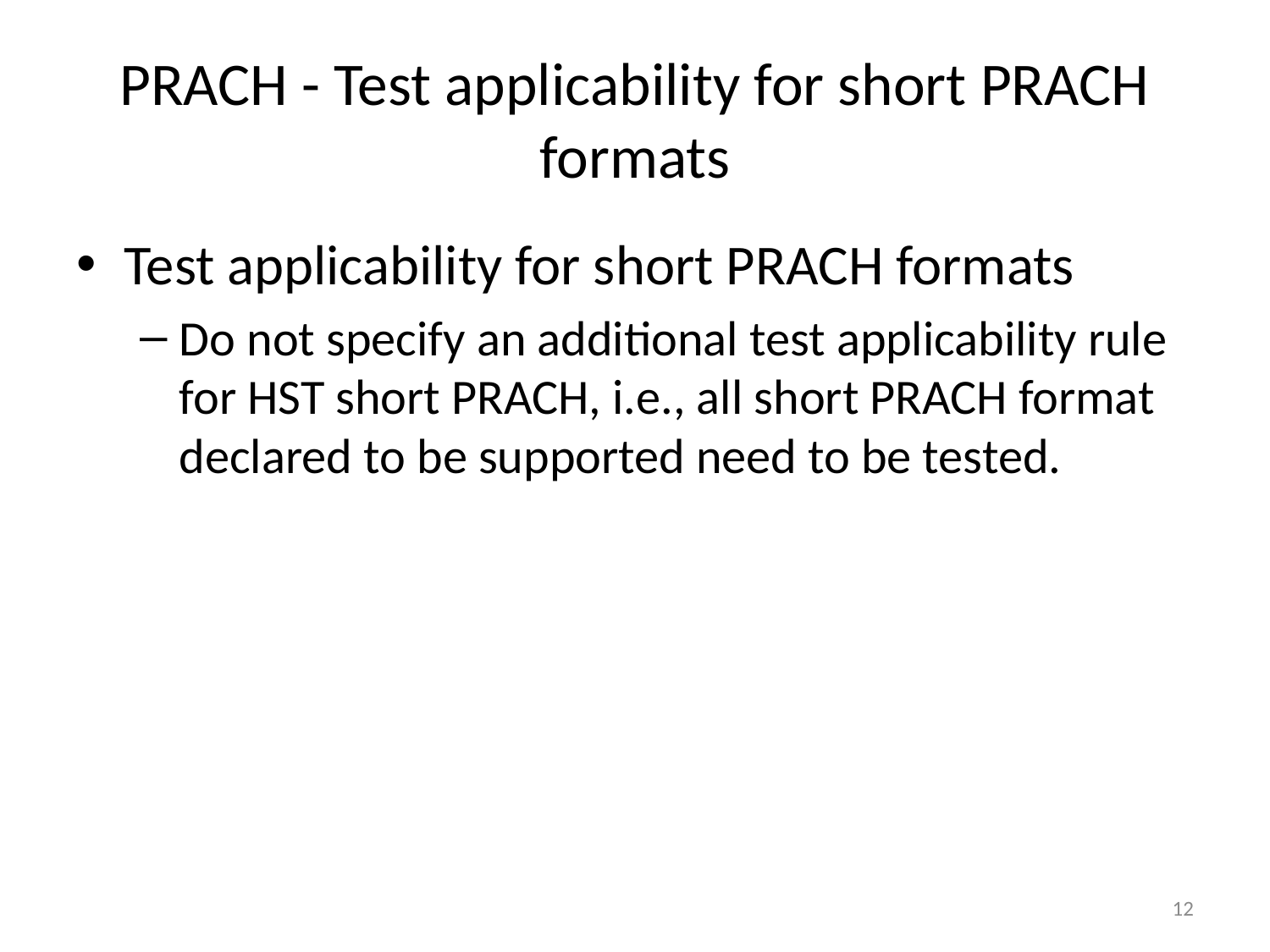

# PRACH - Test applicability for short PRACH formats
Test applicability for short PRACH formats
Do not specify an additional test applicability rule for HST short PRACH, i.e., all short PRACH format declared to be supported need to be tested.

12